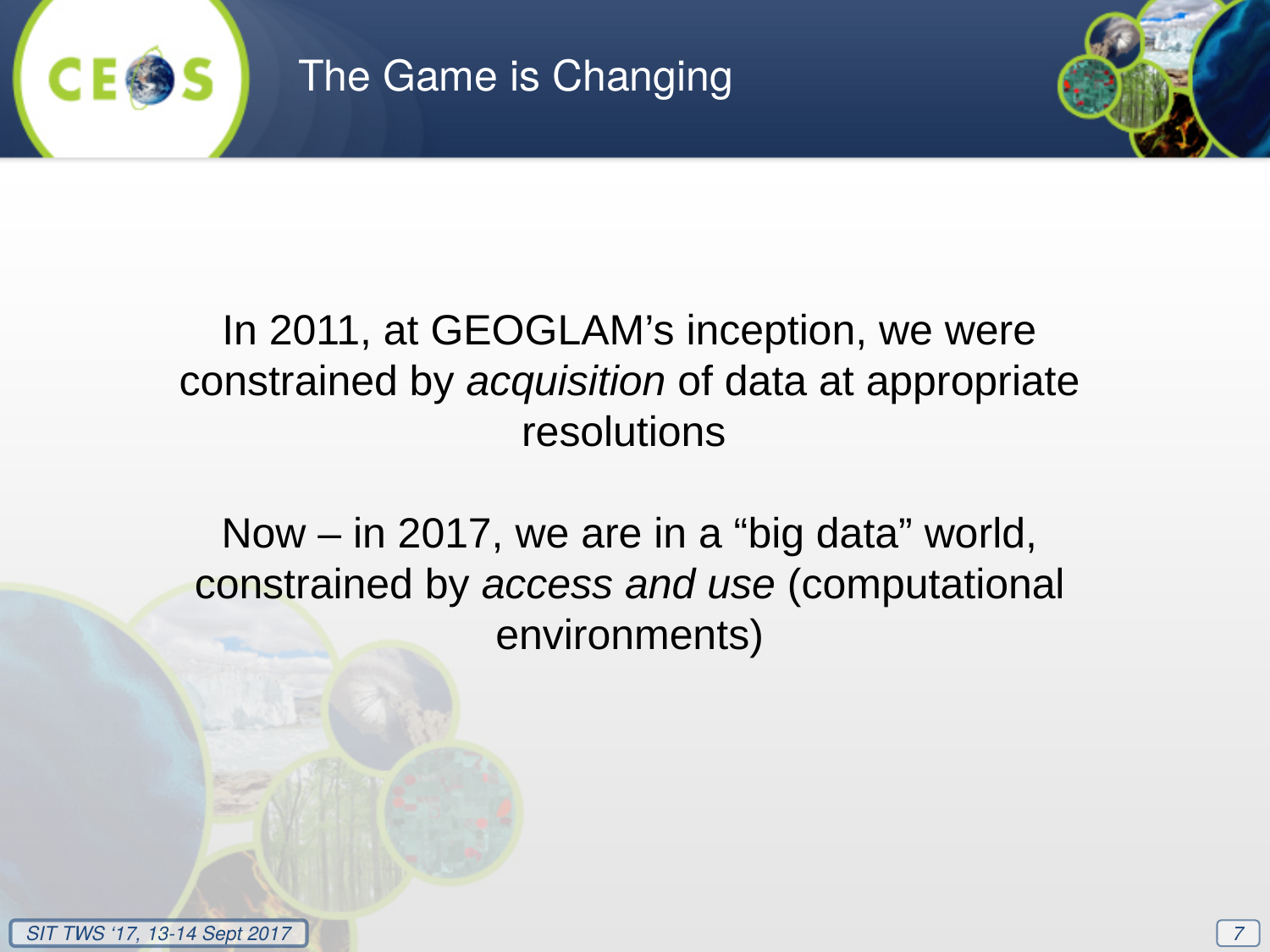

The Game is Changing
In 2011, at GEOGLAM’s inception, we were constrained by acquisition of data at appropriate resolutions

Now – in 2017, we are in a “big data” world, constrained by access and use (computational environments)

7